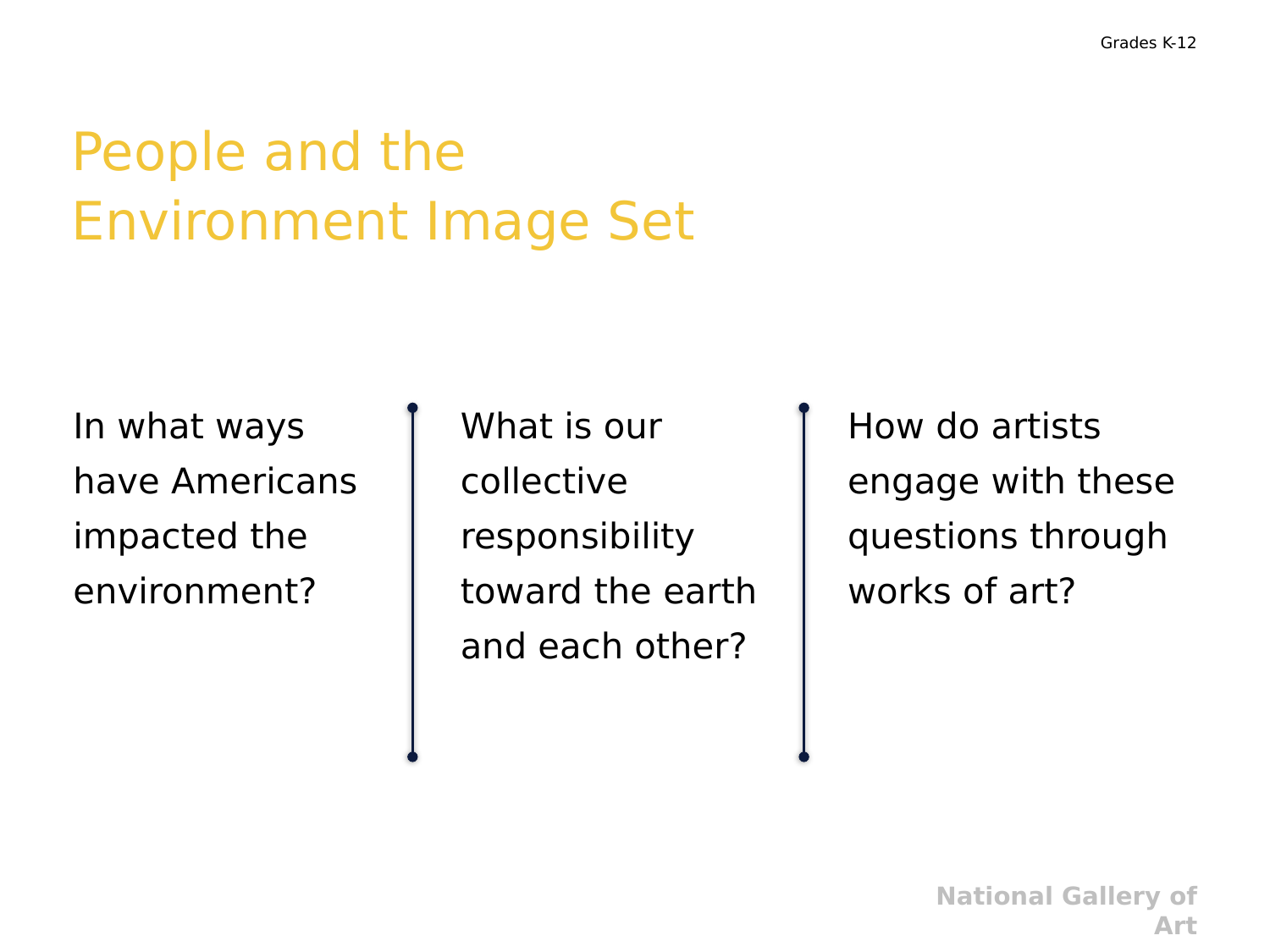

# People and the Environment Image Set
In what ways
have Americans
impacted the
environment?

What is our
collective
responsibility
toward the earth
and each other?

How do artists engage with these questions through works of art?